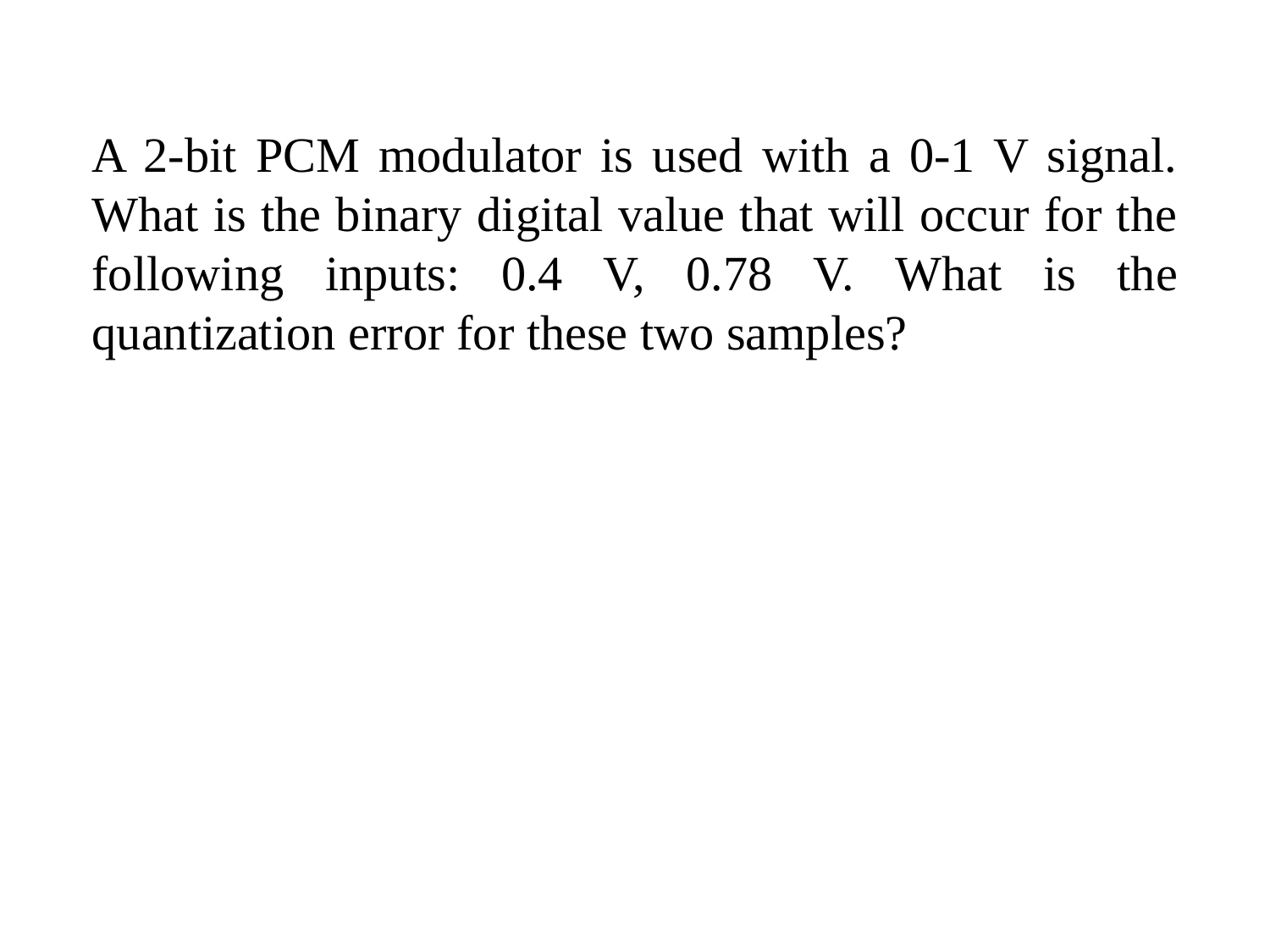

A 2-bit PCM modulator is used with a 0-1 V signal. What is the binary digital value that will occur for the following inputs: 0.4 V, 0.78 V. What is the quantization error for these two samples?